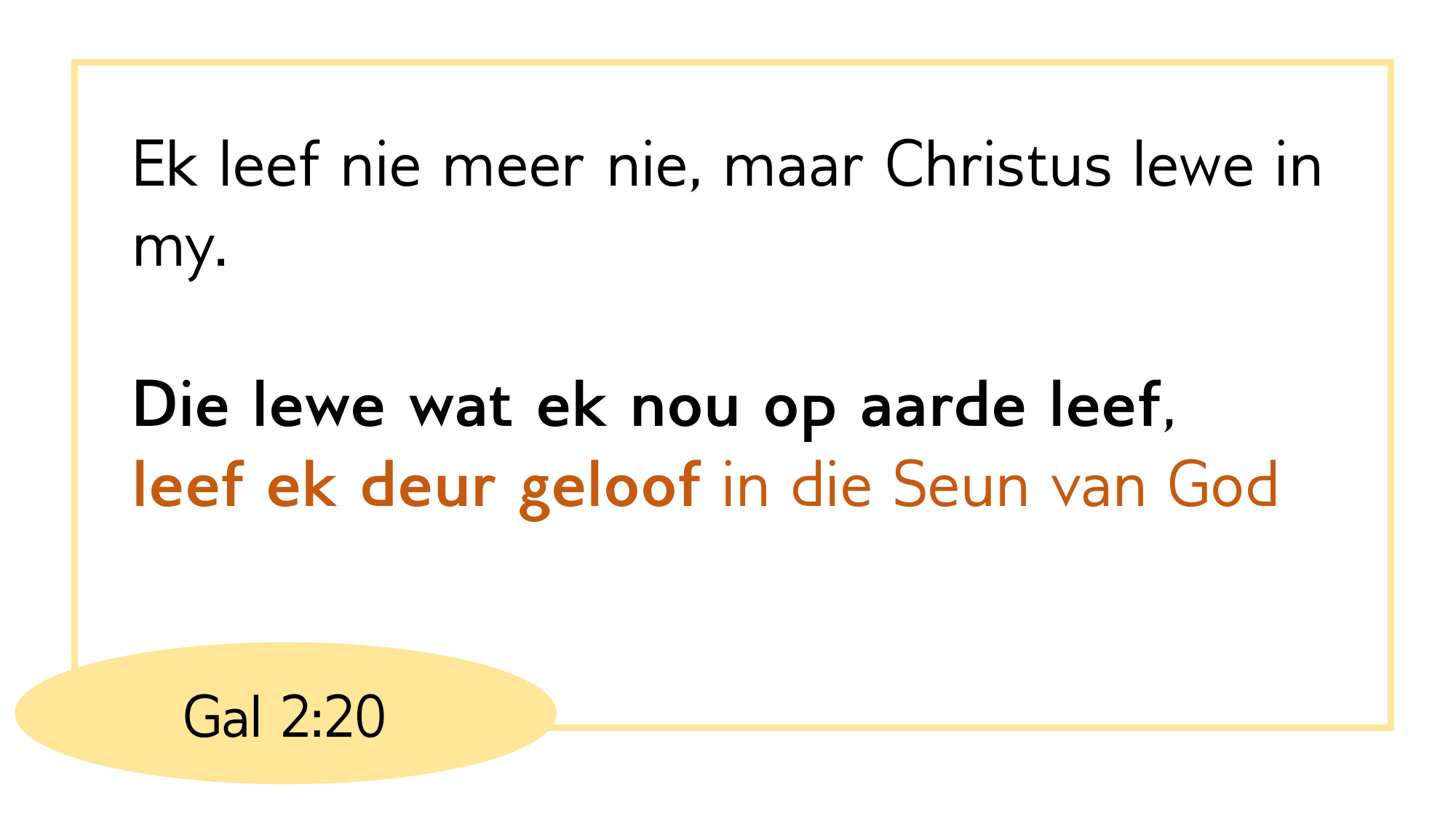

Ek leef nie meer nie, maar Christus lewe in my.

Die lewe wat ek nou op aarde leef,
leef ek deur geloof in die Seun van God
Gal 2:20